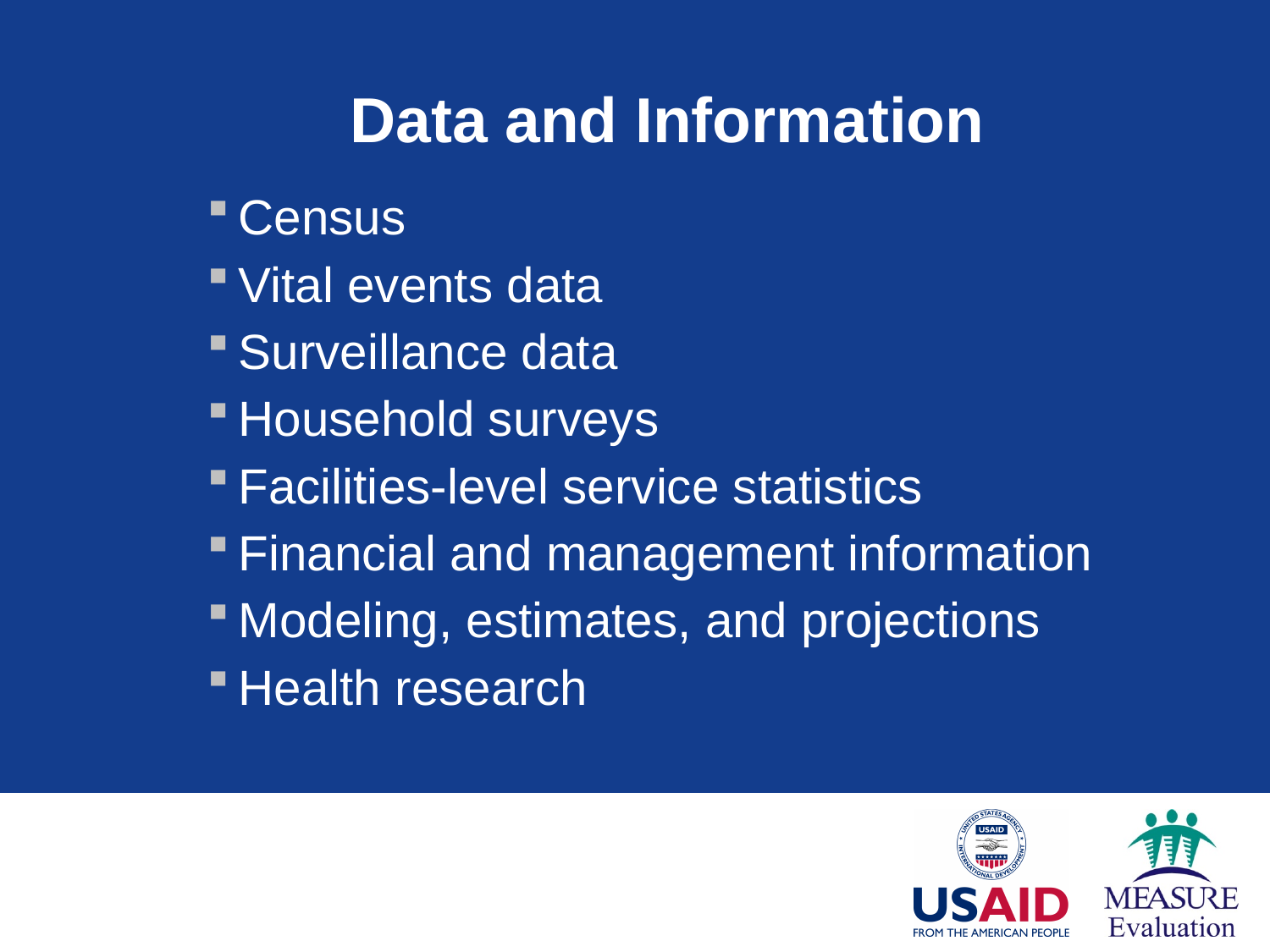

# Data and Information
Census
Vital events data
Surveillance data
Household surveys
Facilities-level service statistics
Financial and management information
Modeling, estimates, and projections
Health research